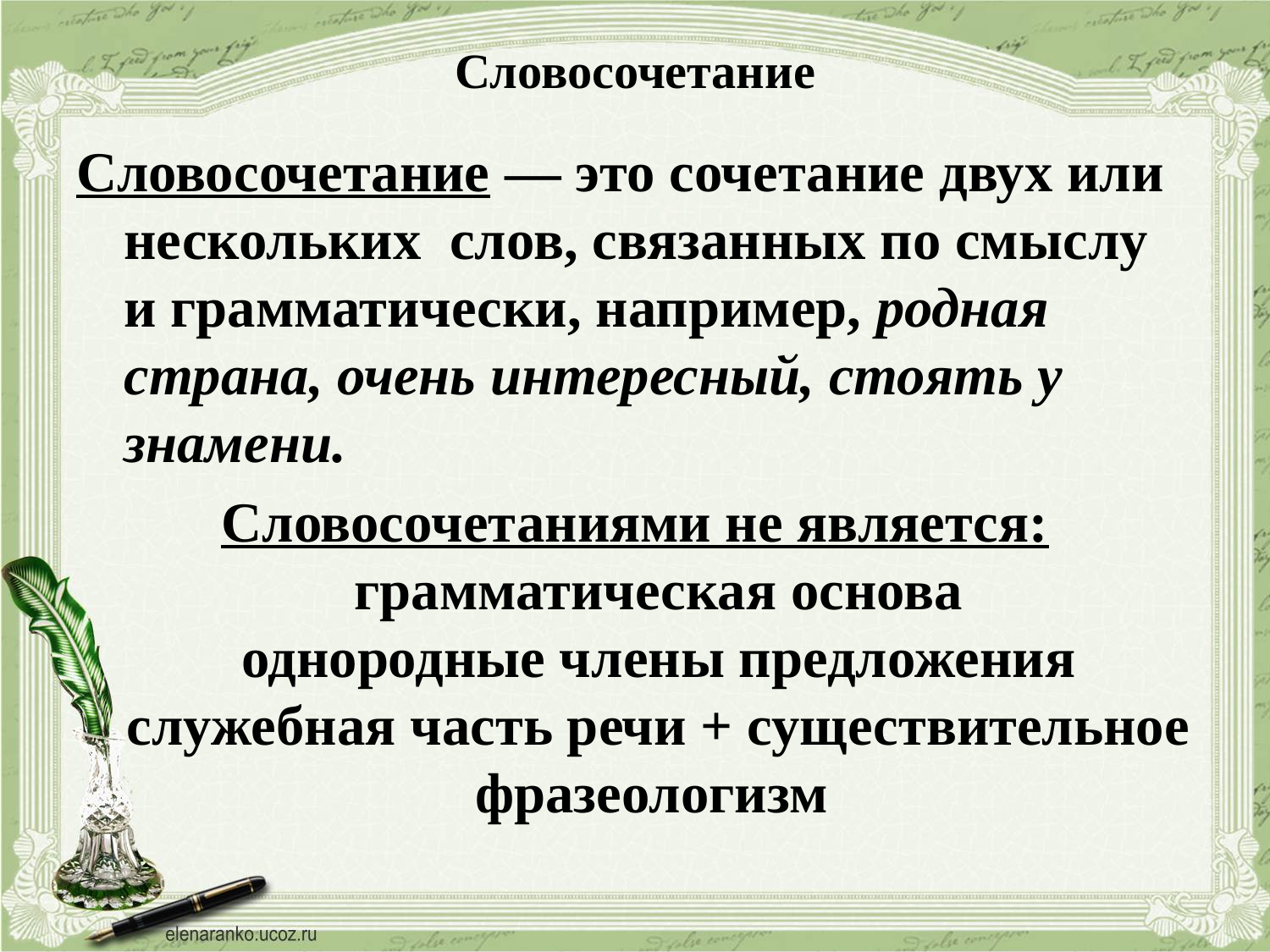

# Словосочетание
Словосочетание — это сочетание двух или нескольких  слов, связанных по смыслу и грамматически, например, родная страна, очень интересный, стоять у знамени.
Словосочетаниями не является:
грамматическая основа
однородные члены предложения
служебная часть речи + существительное
фразеологизм